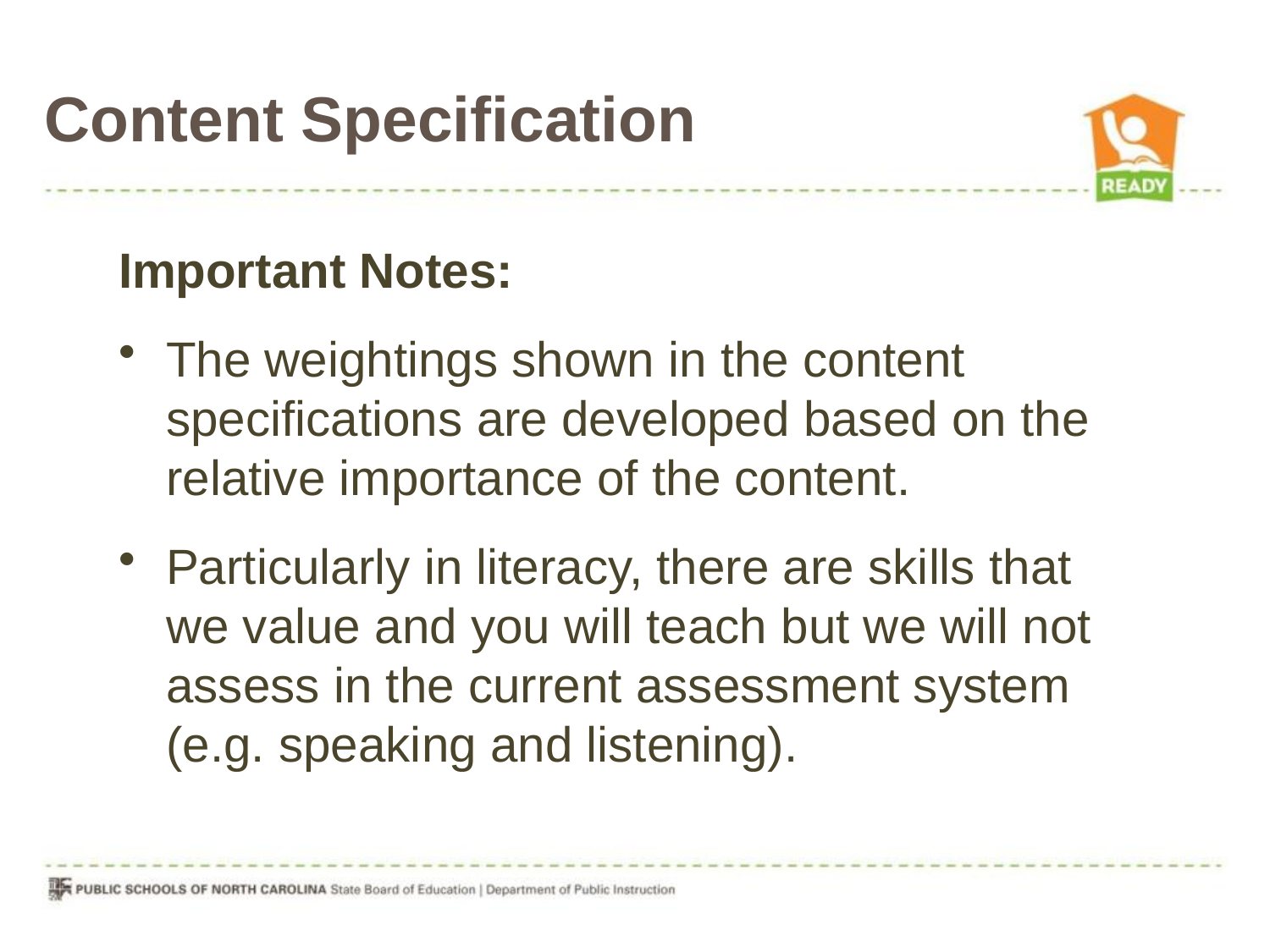

Content Specification
Important Notes:
The weightings shown in the content specifications are developed based on the relative importance of the content.
Particularly in literacy, there are skills that we value and you will teach but we will not assess in the current assessment system (e.g. speaking and listening).